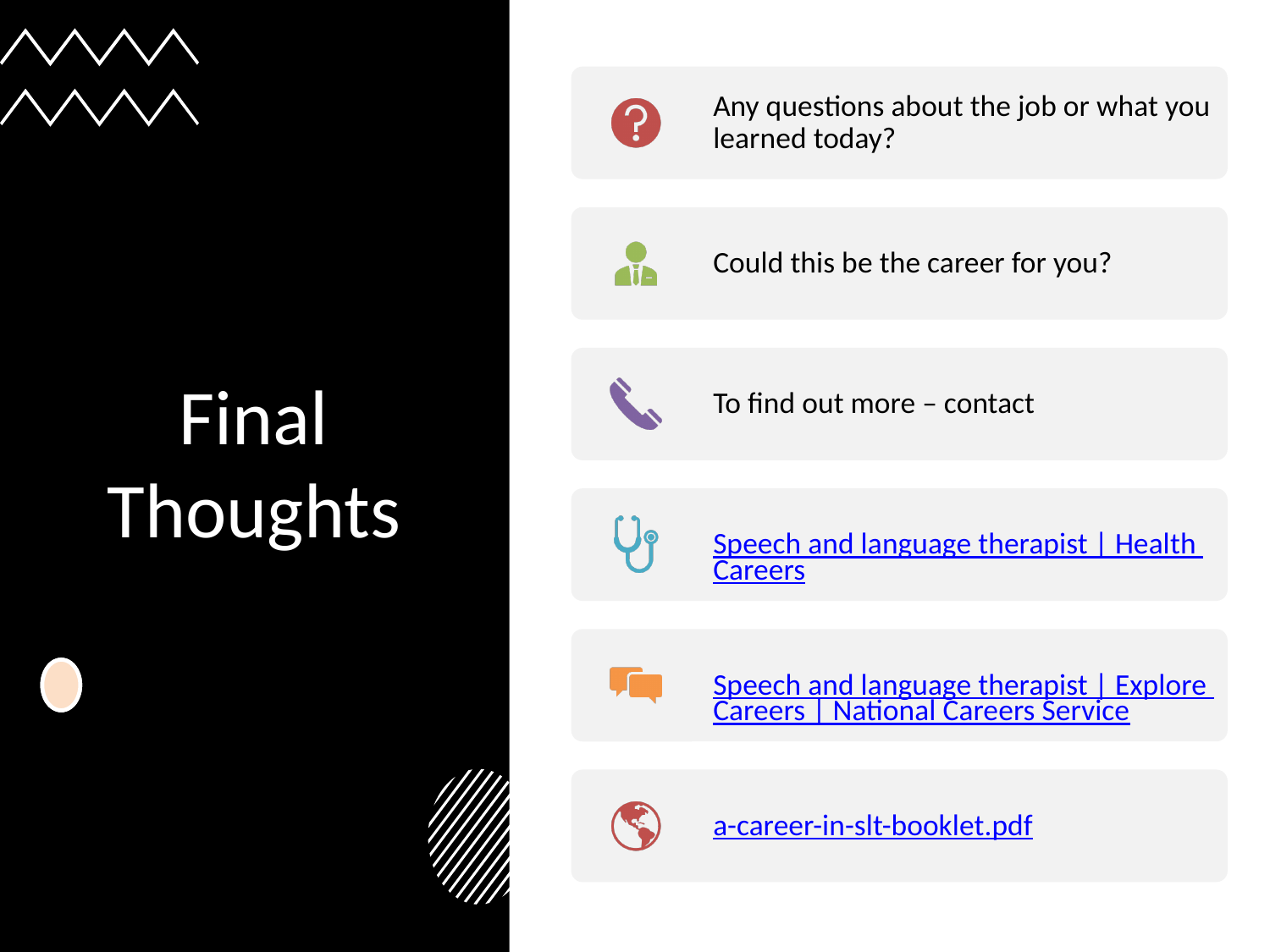

Any questions about the job or what you learned today?
Could this be the career for you?
To find out more – contact
Speech and language therapist | Health Careers
Speech and language therapist | Explore Careers | National Careers Service
a-career-in-slt-booklet.pdf
# Final Thoughts